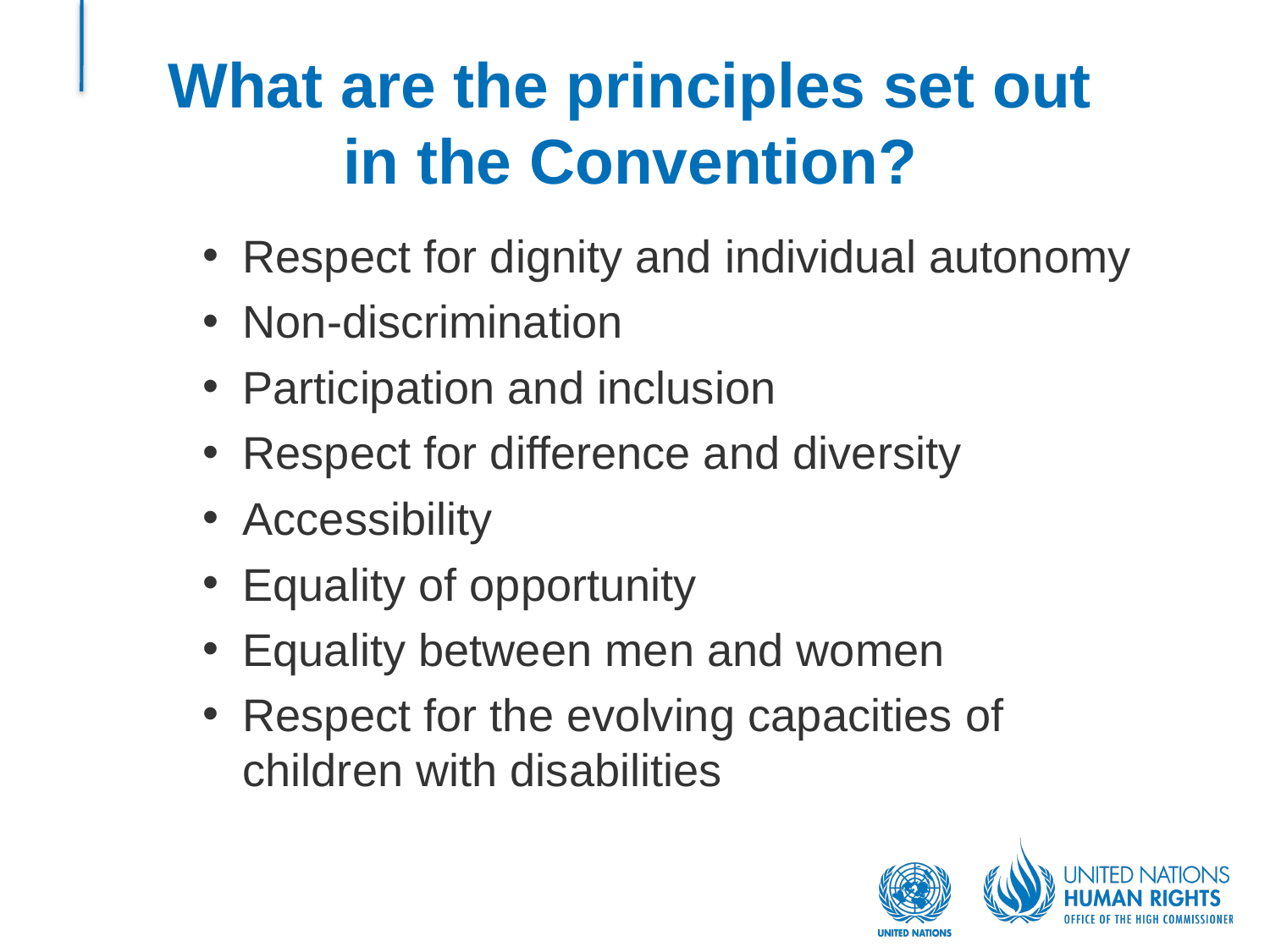

# What are the principles set out in the Convention?
Respect for dignity and individual autonomy
Non-discrimination
Participation and inclusion
Respect for difference and diversity
Accessibility
Equality of opportunity
Equality between men and women
Respect for the evolving capacities of children with disabilities